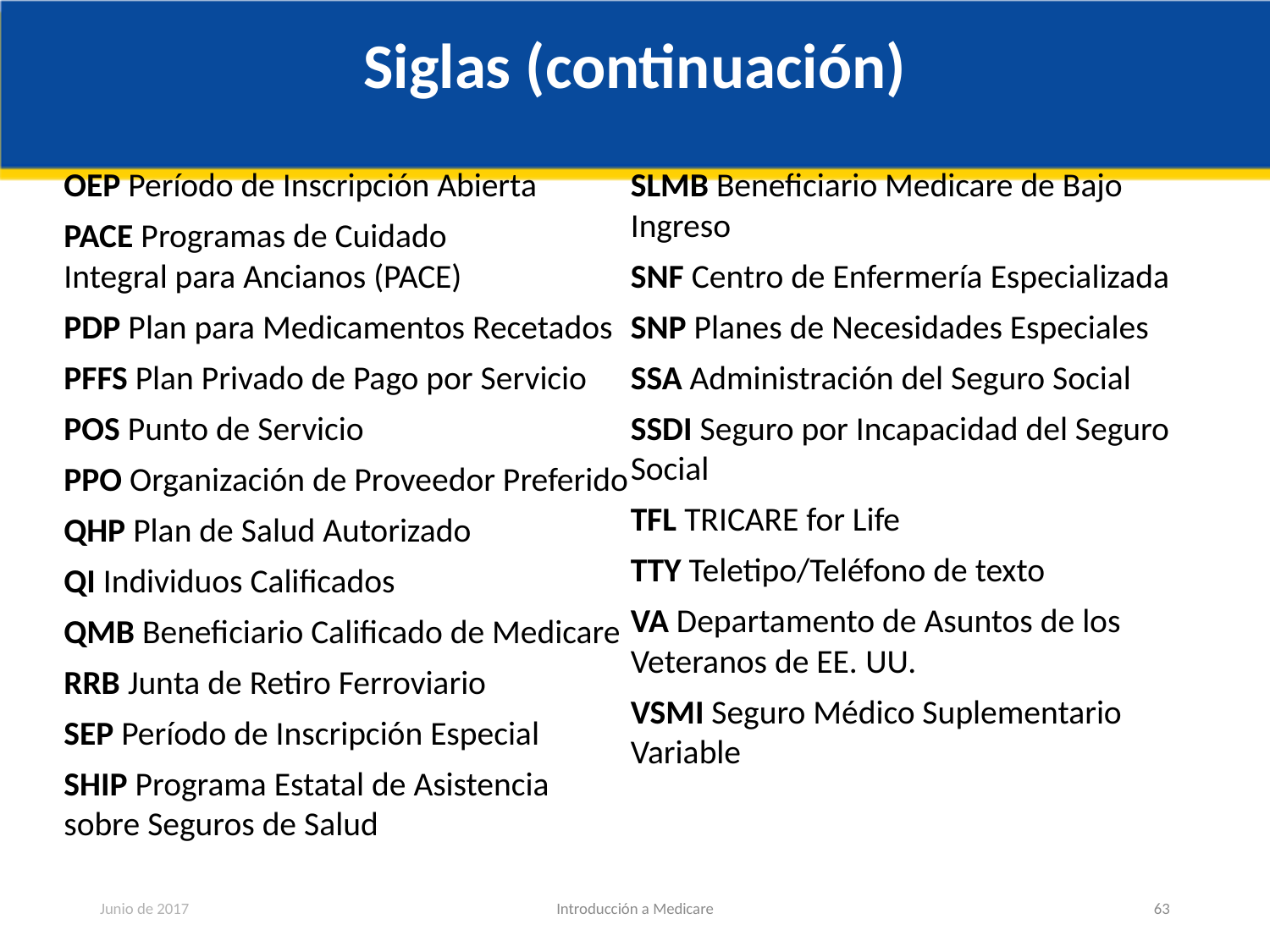

# Siglas (continuación)
OEP Período de Inscripción Abierta
PACE Programas de Cuidado
Integral para Ancianos (PACE)
PDP Plan para Medicamentos Recetados
PFFS Plan Privado de Pago por Servicio
POS Punto de Servicio
PPO Organización de Proveedor Preferido
QHP Plan de Salud Autorizado
QI Individuos Calificados
QMB Beneficiario Calificado de Medicare
RRB Junta de Retiro Ferroviario
SEP Período de Inscripción Especial
SHIP Programa Estatal de Asistencia sobre Seguros de Salud
SLMB Beneficiario Medicare de Bajo Ingreso
SNF Centro de Enfermería Especializada
SNP Planes de Necesidades Especiales
SSA Administración del Seguro Social
SSDI Seguro por Incapacidad del Seguro Social
TFL TRICARE for Life
TTY Teletipo/Teléfono de texto
VA Departamento de Asuntos de los Veteranos de EE. UU.
VSMI Seguro Médico Suplementario Variable
Junio de 2017
Introducción a Medicare
63